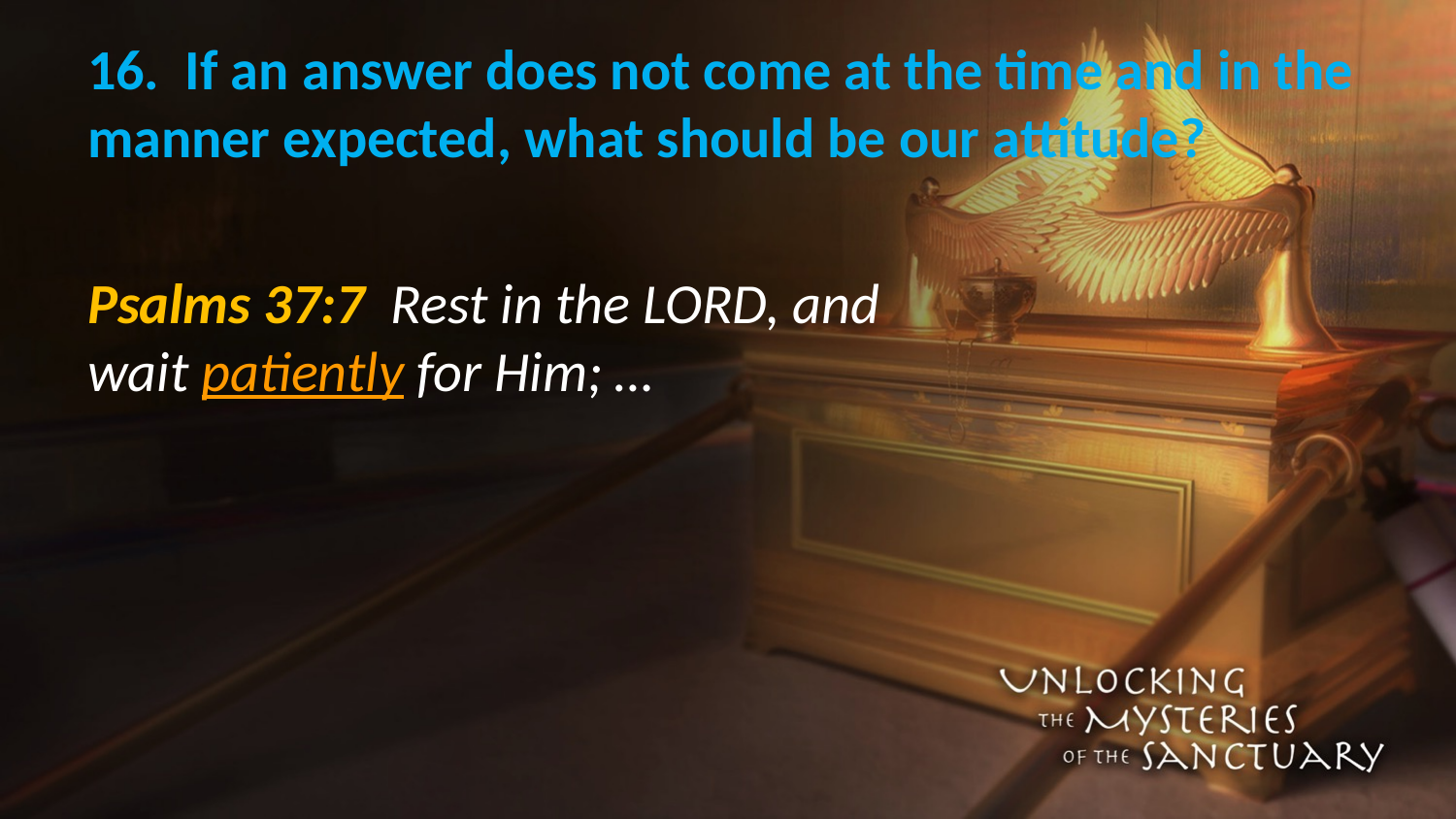

# 16.  If an answer does not come at the time and in the manner expected, what should be our attitude?

Psalms 37:7  Rest in the LORD, and wait patiently for Him; …